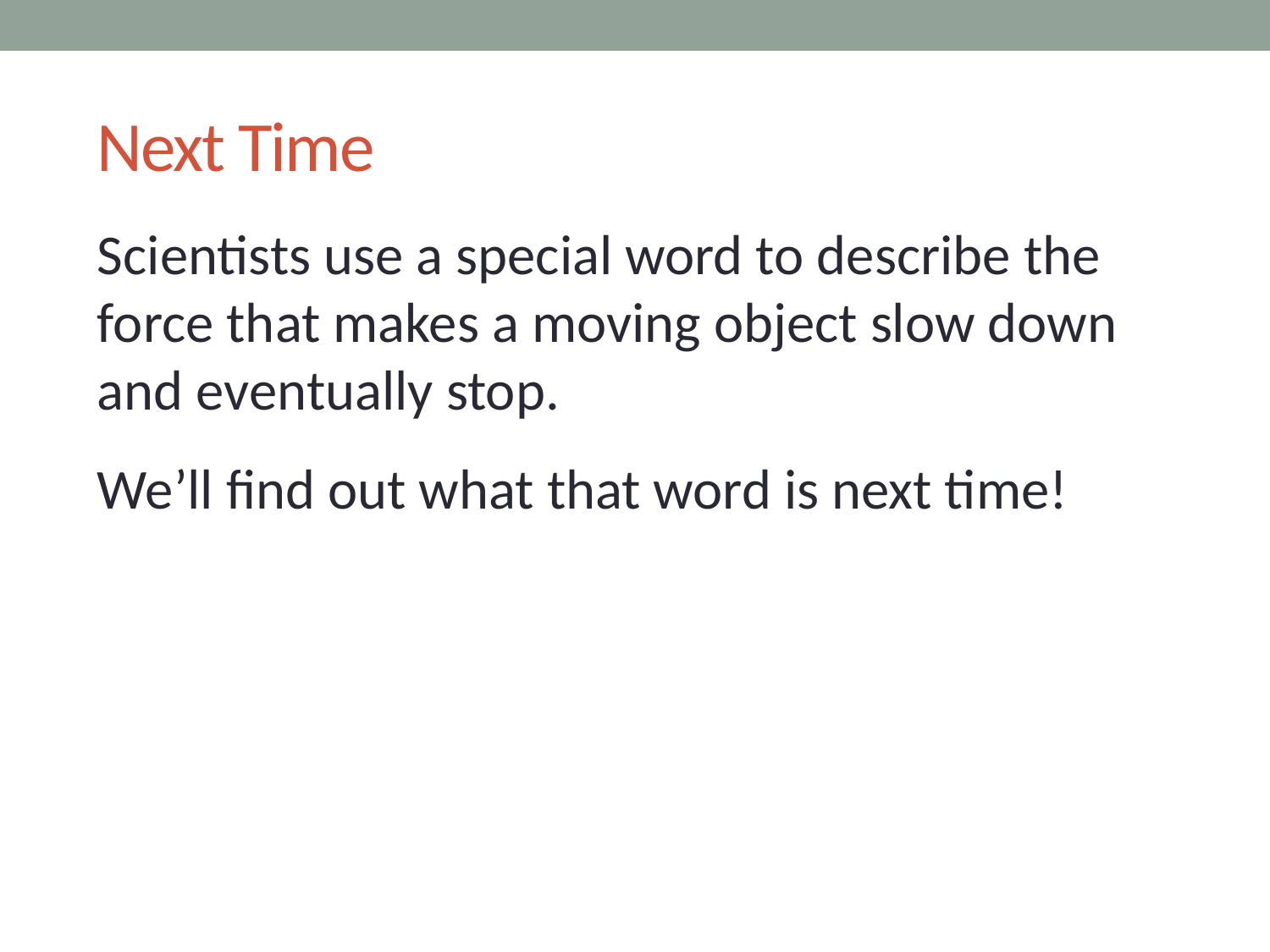

# Next Time
Scientists use a special word to describe the force that makes a moving object slow down and eventually stop.
We’ll find out what that word is next time!